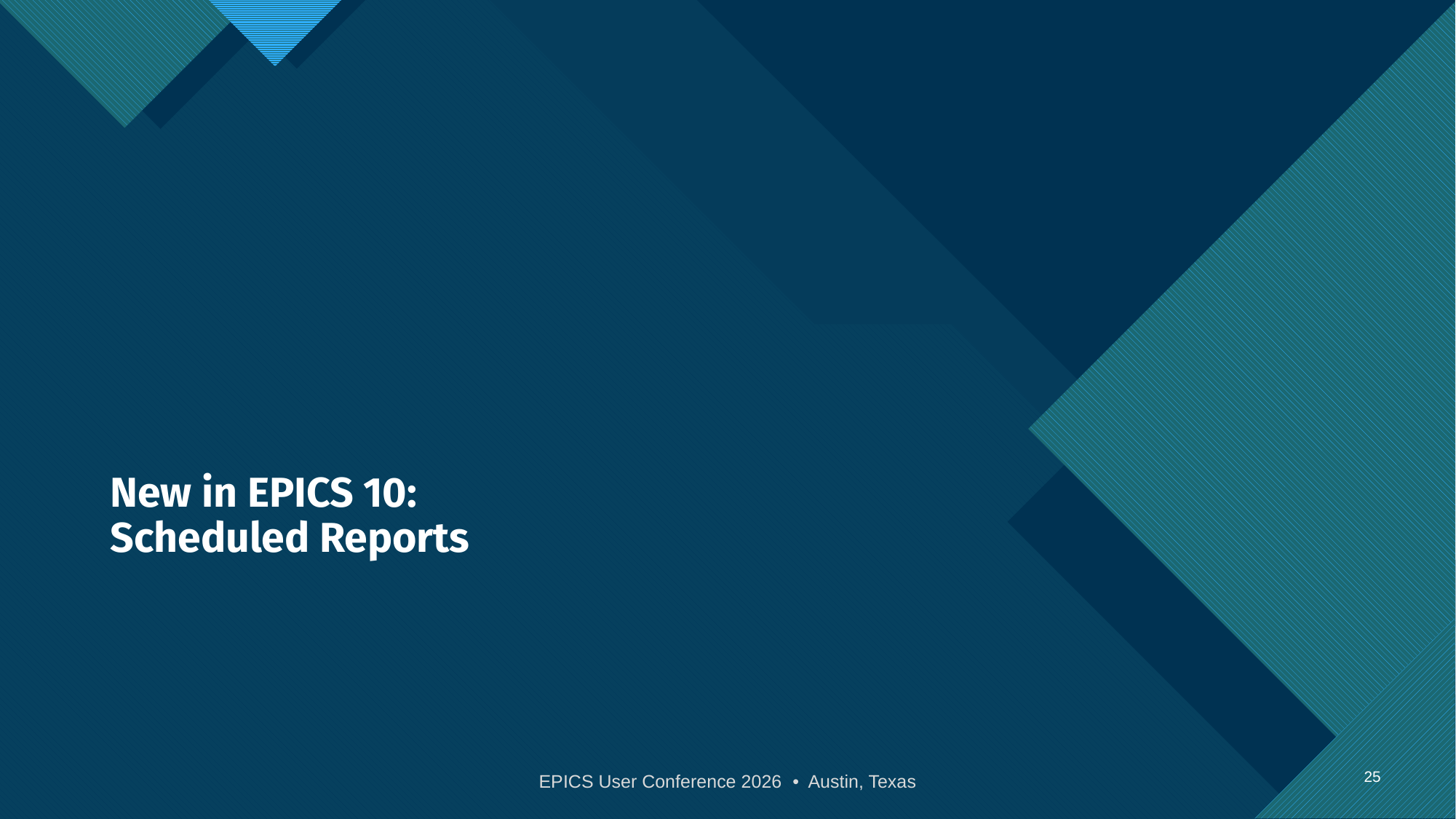

# New in EPICS 10: Scheduled Reports

25
EPICS User Conference 2026  •  Austin, Texas